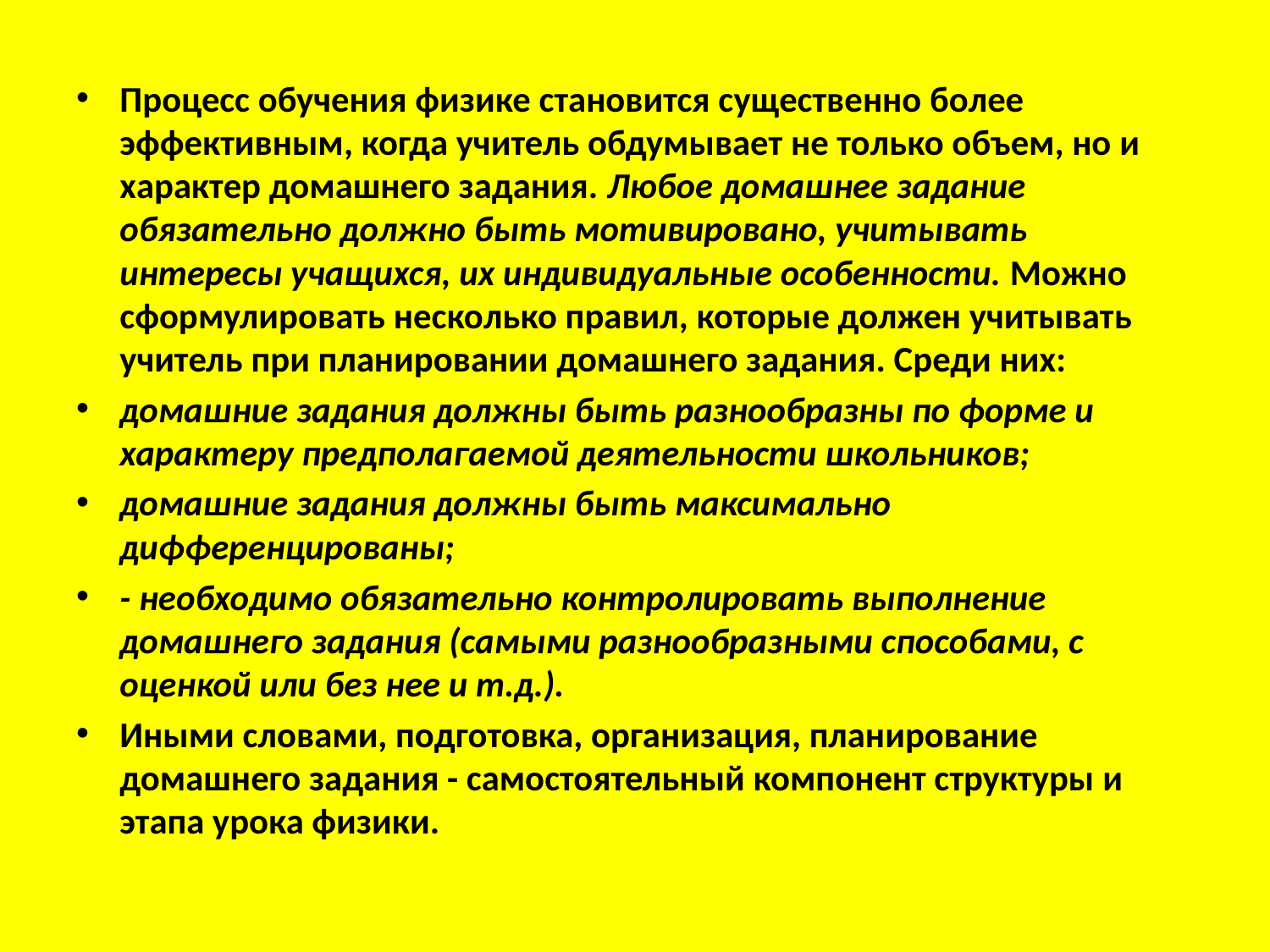

Процесс обучения физике становится существенно более эффективным, когда учитель обдумывает не только объем, но и характер домашнего задания. Любое домашнее задание обязательно должно быть мотивировано, учитывать интересы учащихся, их индивидуальные особенности. Можно сформулировать несколько правил, которые должен учитывать учитель при планировании домашнего задания. Среди них:
домашние задания должны быть разнообразны по форме и характеру предполагаемой деятельности школьников;
домашние задания должны быть максимально дифференцированы;
- необходимо обязательно контролировать выполнение домашнего задания (самыми разнообразными способами, с оценкой или без нее и т.д.).
Иными словами, подготовка, организация, планирование домашнего задания - самостоятельный компонент структуры и этапа урока физики.